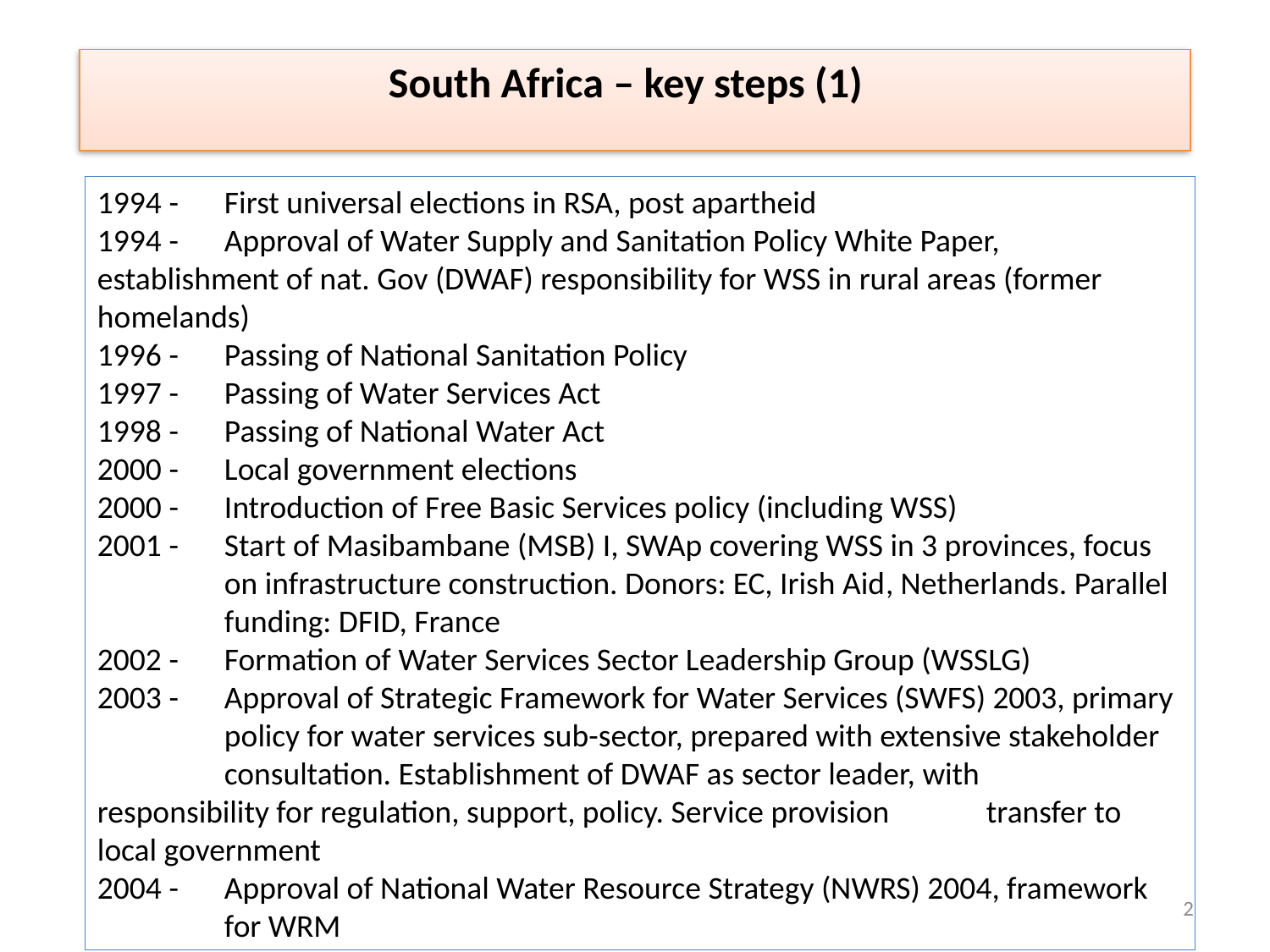

South Africa – key steps (1)

1994 -	First universal elections in RSA, post apartheid
1994 -	Approval of Water Supply and Sanitation Policy White Paper, 	establishment of nat. Gov (DWAF) responsibility for WSS in rural areas (former 	homelands)
1996 - 	Passing of National Sanitation Policy
1997 - 	Passing of Water Services Act
1998 -	Passing of National Water Act
2000 -	Local government elections
2000 -	Introduction of Free Basic Services policy (including WSS)
2001 -	Start of Masibambane (MSB) I, SWAp covering WSS in 3 provinces, focus 	on infrastructure construction. Donors: EC, Irish Aid, Netherlands. Parallel 	funding: DFID, France
2002 -	Formation of Water Services Sector Leadership Group (WSSLG)
2003 -	Approval of Strategic Framework for Water Services (SWFS) 2003, primary 	policy for water services sub-sector, prepared with extensive stakeholder 	consultation. Establishment of DWAF as sector leader, with 	responsibility for regulation, support, policy. Service provision 	transfer to local government
2004 -	Approval of National Water Resource Strategy (NWRS) 2004, framework 	for WRM
2